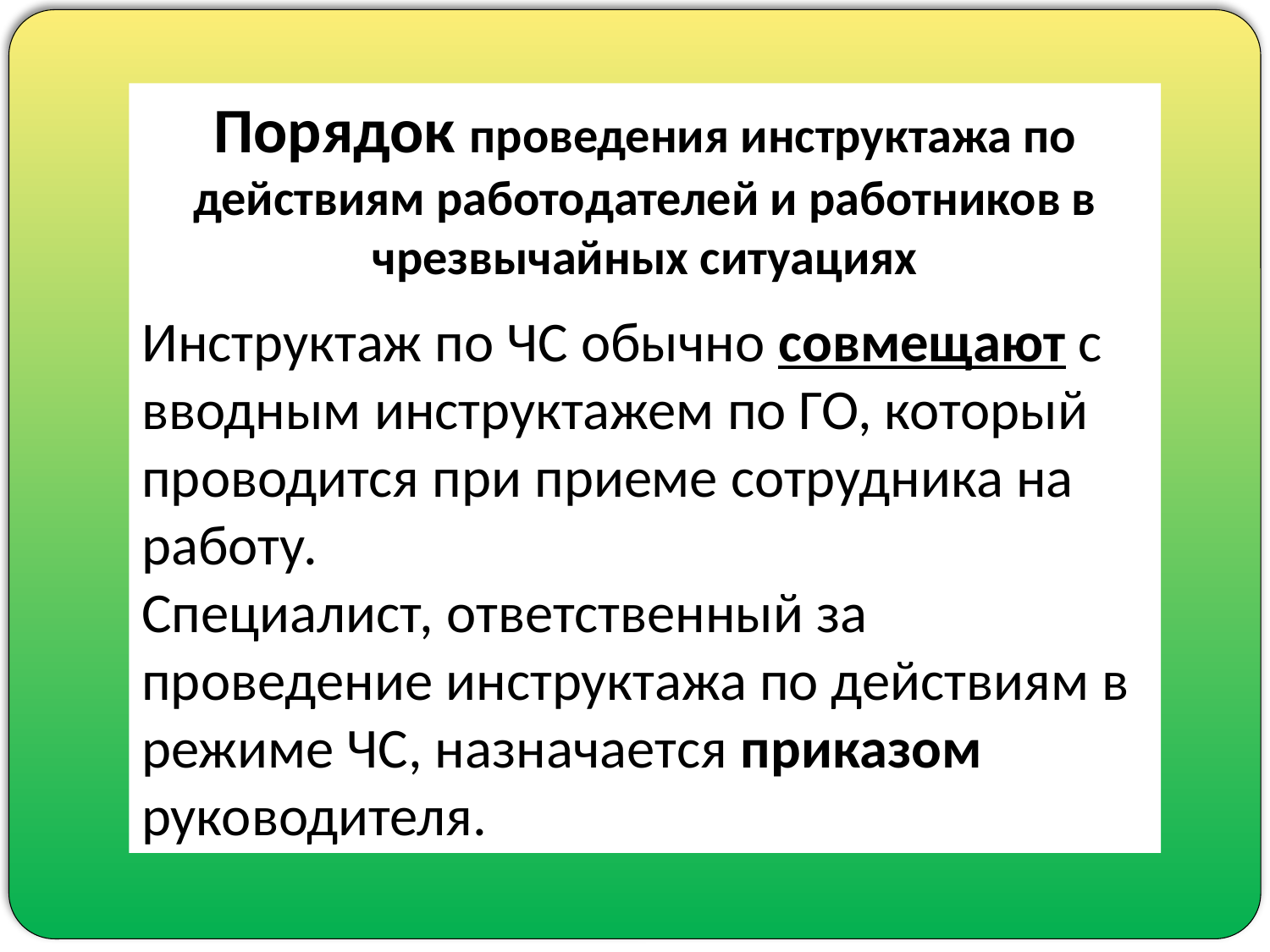

Порядок проведения инструктажа по действиям работодателей и работников в чрезвычайных ситуациях

Инструктаж по ЧС обычно совмещают с вводным инструктажем по ГО, который проводится при приеме сотрудника на работу.
Специалист, ответственный за проведение инструктажа по действиям в режиме ЧС, назначается приказом руководителя.